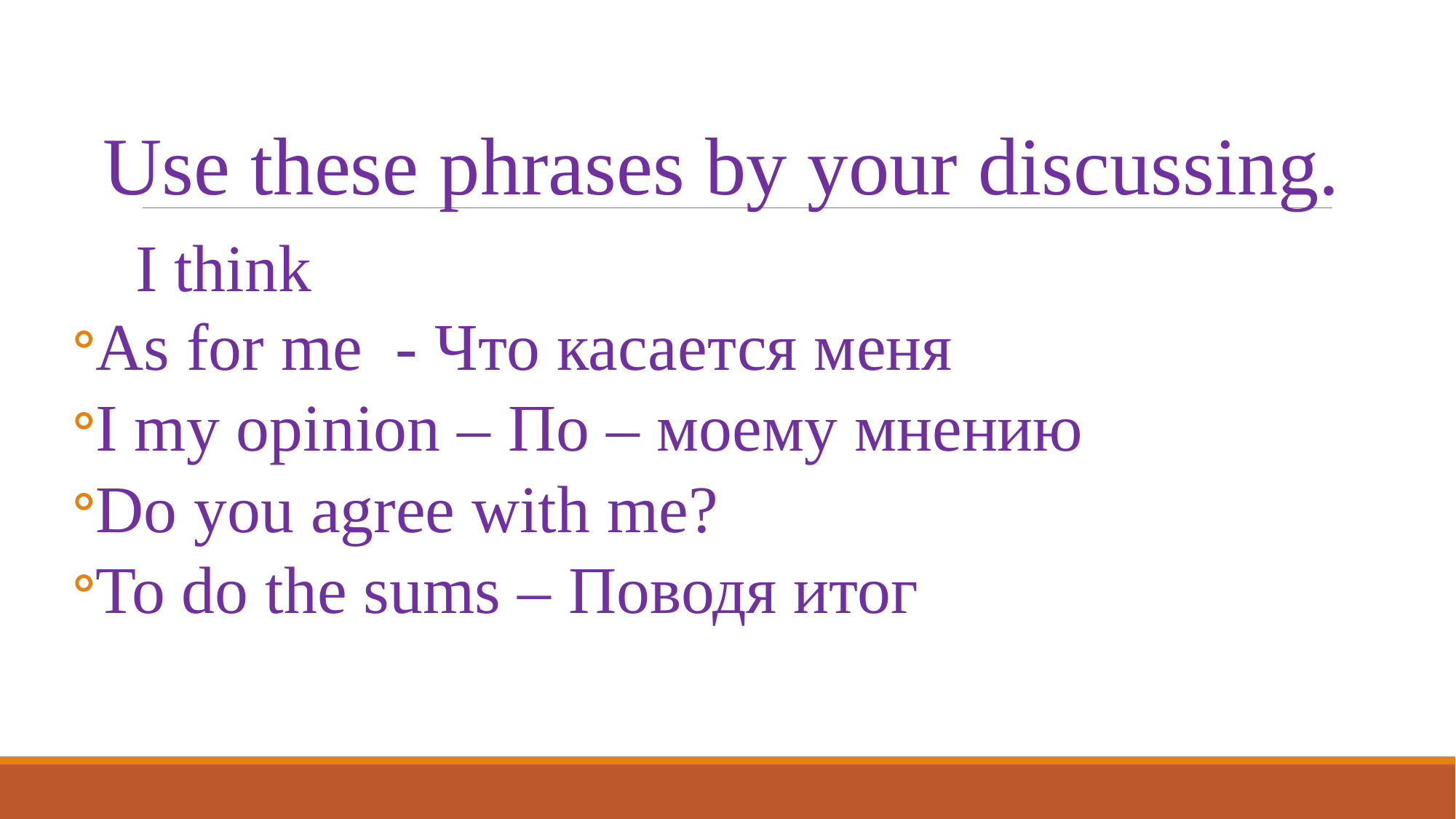

Use these phrases by your discussing.
	I think
As for me  - Что касается меня
I my opinion – По – моему мнению
Do you agree with me?
To do the sums – Поводя итог